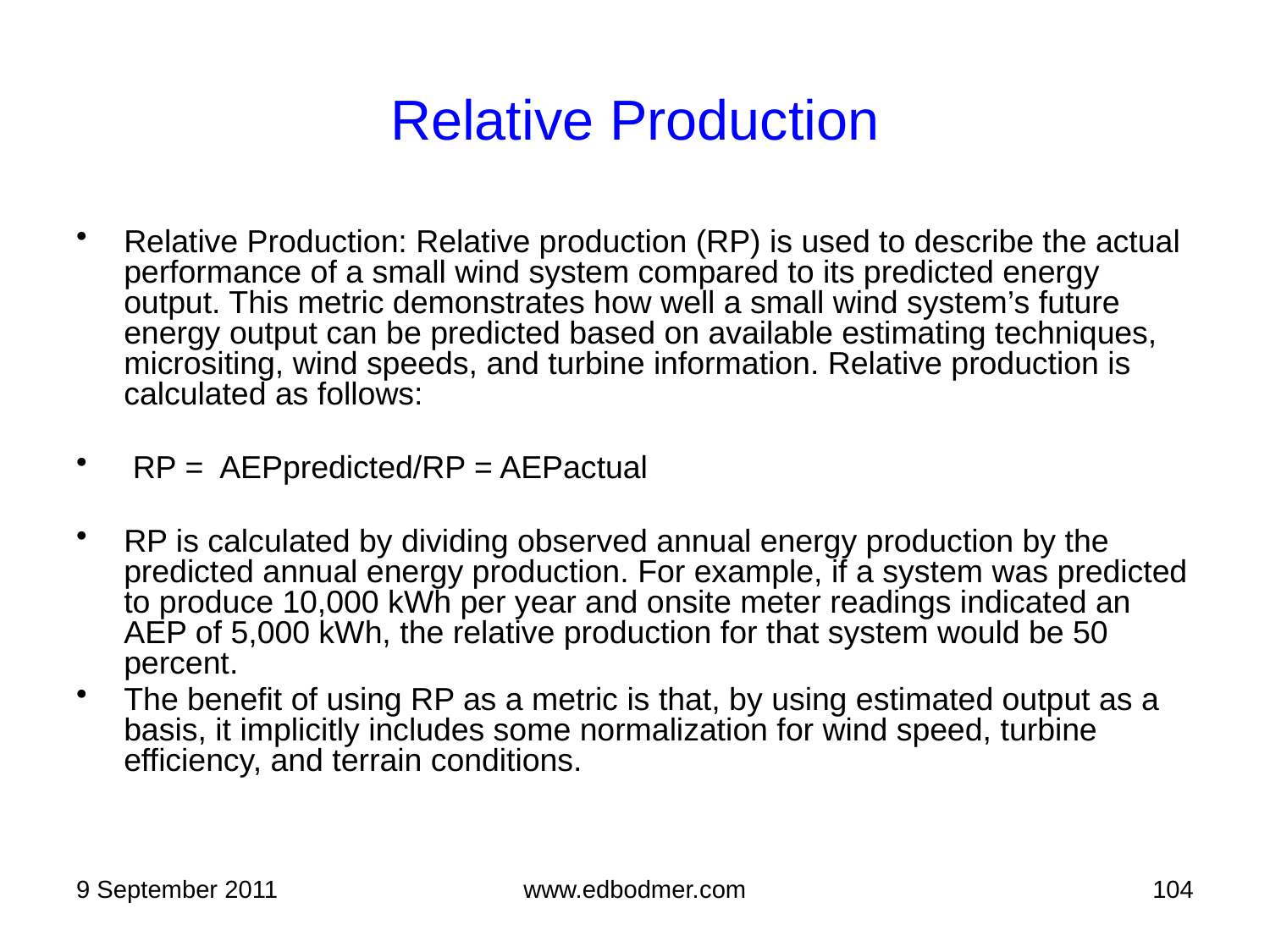

Relative Production
Relative Production: Relative production (RP) is used to describe the actual performance of a small wind system compared to its predicted energy output. This metric demonstrates how well a small wind system’s future energy output can be predicted based on available estimating techniques, micrositing, wind speeds, and turbine information. Relative production is calculated as follows:

 RP =  AEPpredicted/RP = AEPactual

RP is calculated by dividing observed annual energy production by the predicted annual energy production. For example, if a system was predicted to produce 10,000 kWh per year and onsite meter readings indicated an AEP of 5,000 kWh, the relative production for that system would be 50 percent.
The benefit of using RP as a metric is that, by using estimated output as a basis, it implicitly includes some normalization for wind speed, turbine efficiency, and terrain conditions.
9 September 2011
www.edbodmer.com
104